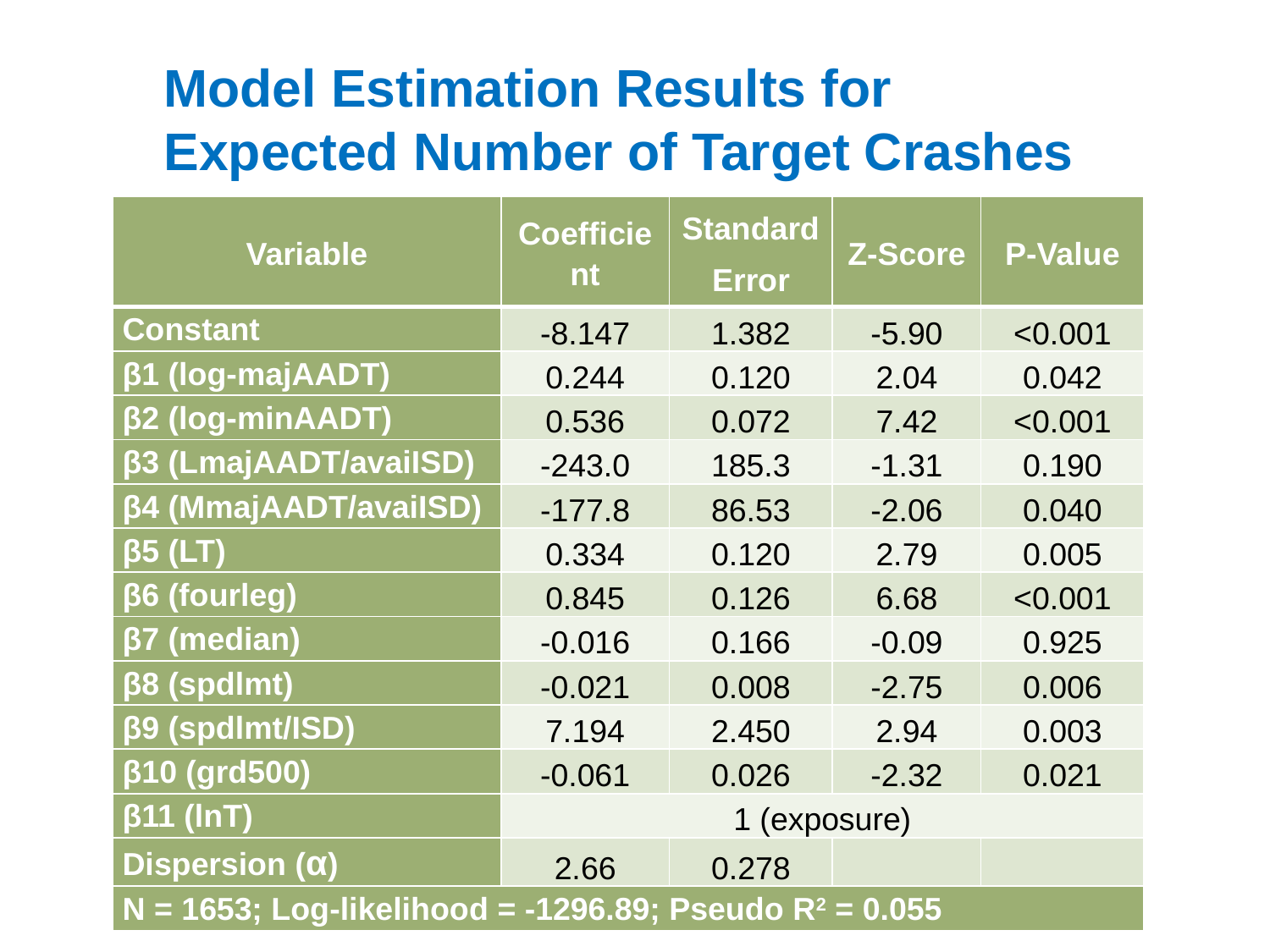

# Model Estimation Results for Expected Number of Target Crashes
| Variable | Coefficient | Standard Error | Z-Score | P-Value |
| --- | --- | --- | --- | --- |
| Constant | -8.147 | 1.382 | -5.90 | <0.001 |
| β1 (log-majAADT) | 0.244 | 0.120 | 2.04 | 0.042 |
| β2 (log-minAADT) | 0.536 | 0.072 | 7.42 | <0.001 |
| β3 (LmajAADT/avaiISD) | -243.0 | 185.3 | -1.31 | 0.190 |
| β4 (MmajAADT/avaiISD) | -177.8 | 86.53 | -2.06 | 0.040 |
| β5 (LT) | 0.334 | 0.120 | 2.79 | 0.005 |
| β6 (fourleg) | 0.845 | 0.126 | 6.68 | <0.001 |
| β7 (median) | -0.016 | 0.166 | -0.09 | 0.925 |
| β8 (spdlmt) | -0.021 | 0.008 | -2.75 | 0.006 |
| β9 (spdlmt/ISD) | 7.194 | 2.450 | 2.94 | 0.003 |
| β10 (grd500) | -0.061 | 0.026 | -2.32 | 0.021 |
| β11 (lnT) | 1 (exposure) |  |  |  |
| Dispersion (α) | 2.66 | 0.278 |  |  |
| N = 1653; Log-likelihood = -1296.89; Pseudo R2 = 0.055 |  |  |  |  |